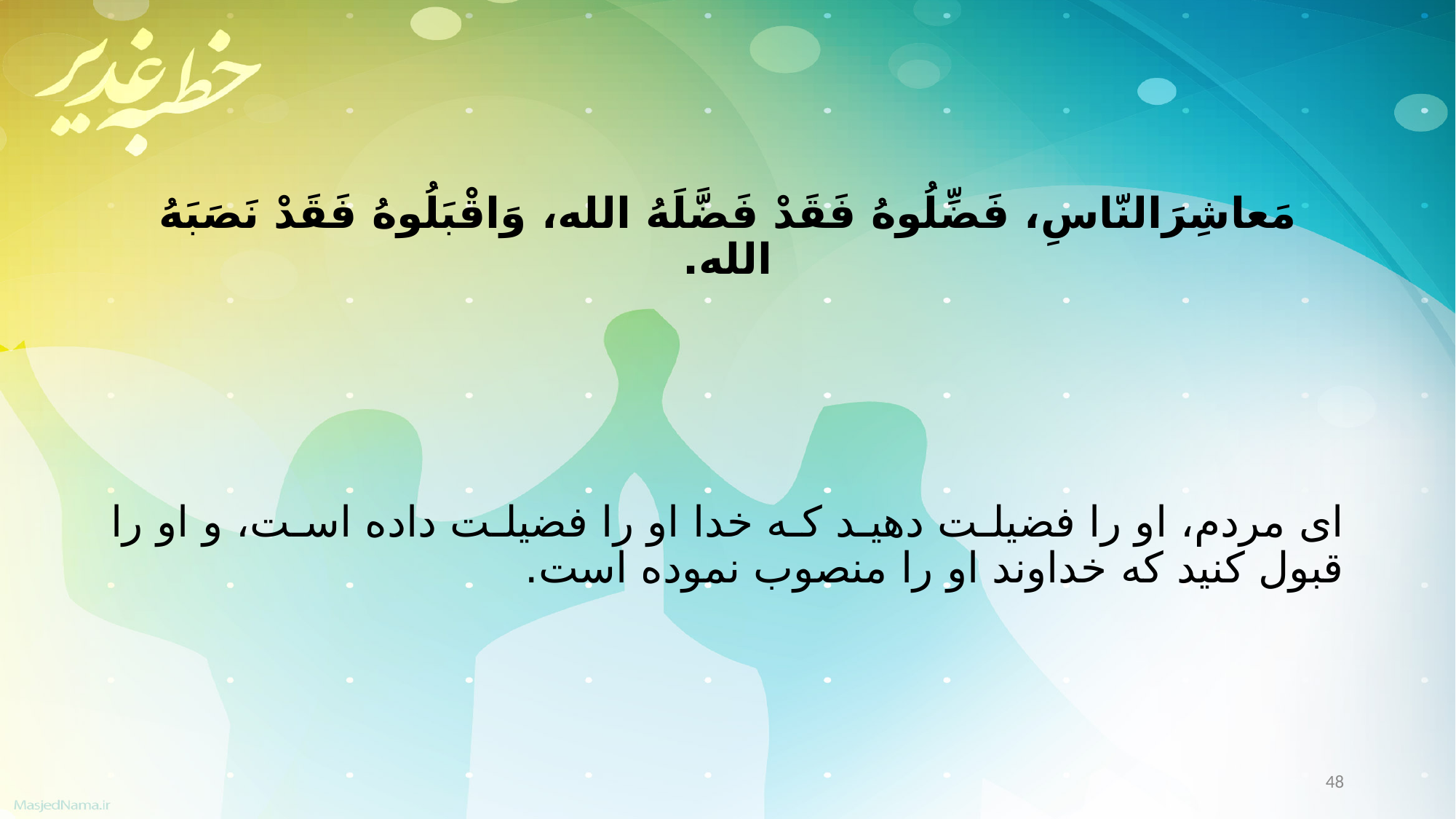

مَعاشِرَالنّاسِ، فَضِّلُوهُ فَقَدْ فَضَّلَهُ الله، وَاقْبَلُوهُ فَقَدْ نَصَبَهُ الله.
اى مردم، او را فضیلت دهید که خدا او را فضیلت داده است، و او را قبول کنید که خداوند او را منصوب نموده است.
48